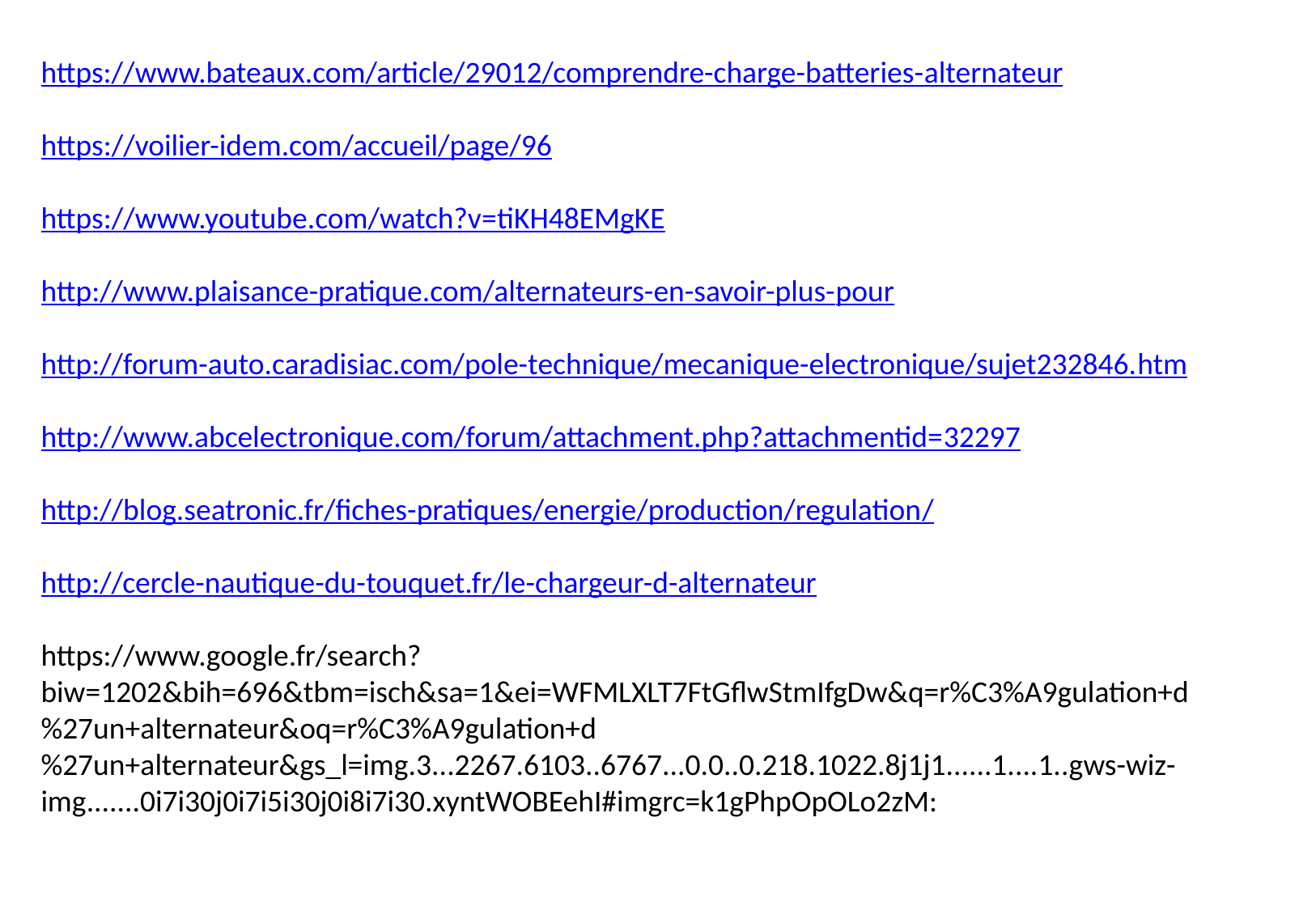

https://www.bateaux.com/article/29012/comprendre-charge-batteries-alternateur

https://voilier-idem.com/accueil/page/96

https://www.youtube.com/watch?v=tiKH48EMgKE

http://www.plaisance-pratique.com/alternateurs-en-savoir-plus-pour

http://forum-auto.caradisiac.com/pole-technique/mecanique-electronique/sujet232846.htm

http://www.abcelectronique.com/forum/attachment.php?attachmentid=32297

http://blog.seatronic.fr/fiches-pratiques/energie/production/regulation/

http://cercle-nautique-du-touquet.fr/le-chargeur-d-alternateur

https://www.google.fr/search?biw=1202&bih=696&tbm=isch&sa=1&ei=WFMLXLT7FtGflwStmIfgDw&q=r%C3%A9gulation+d%27un+alternateur&oq=r%C3%A9gulation+d%27un+alternateur&gs_l=img.3...2267.6103..6767...0.0..0.218.1022.8j1j1......1....1..gws-wiz-img.......0i7i30j0i7i5i30j0i8i7i30.xyntWOBEehI#imgrc=k1gPhpOpOLo2zM: